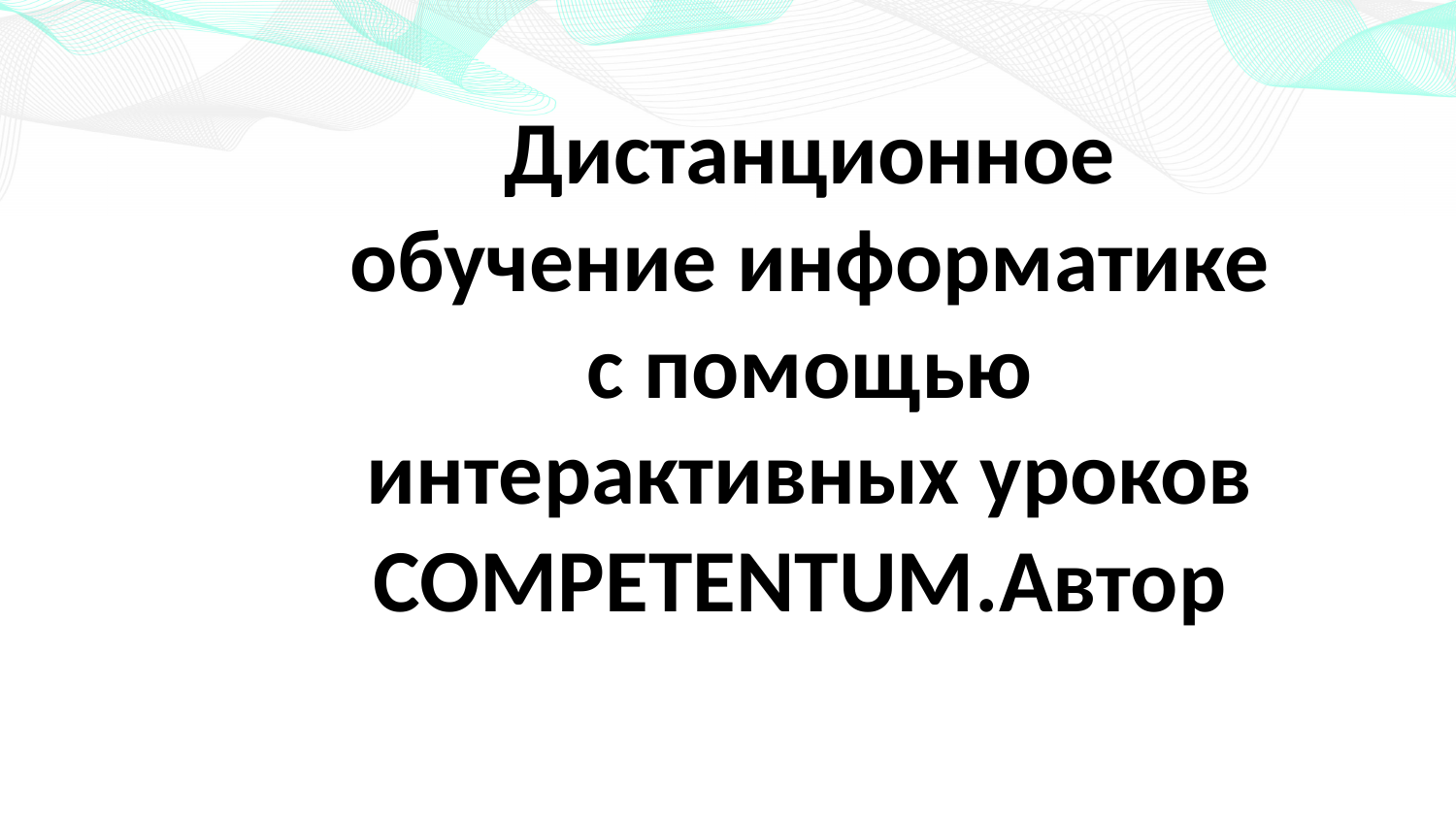

Дистанционное обучение информатике с помощью интерактивных уроков
COMPETENTUM.Автор